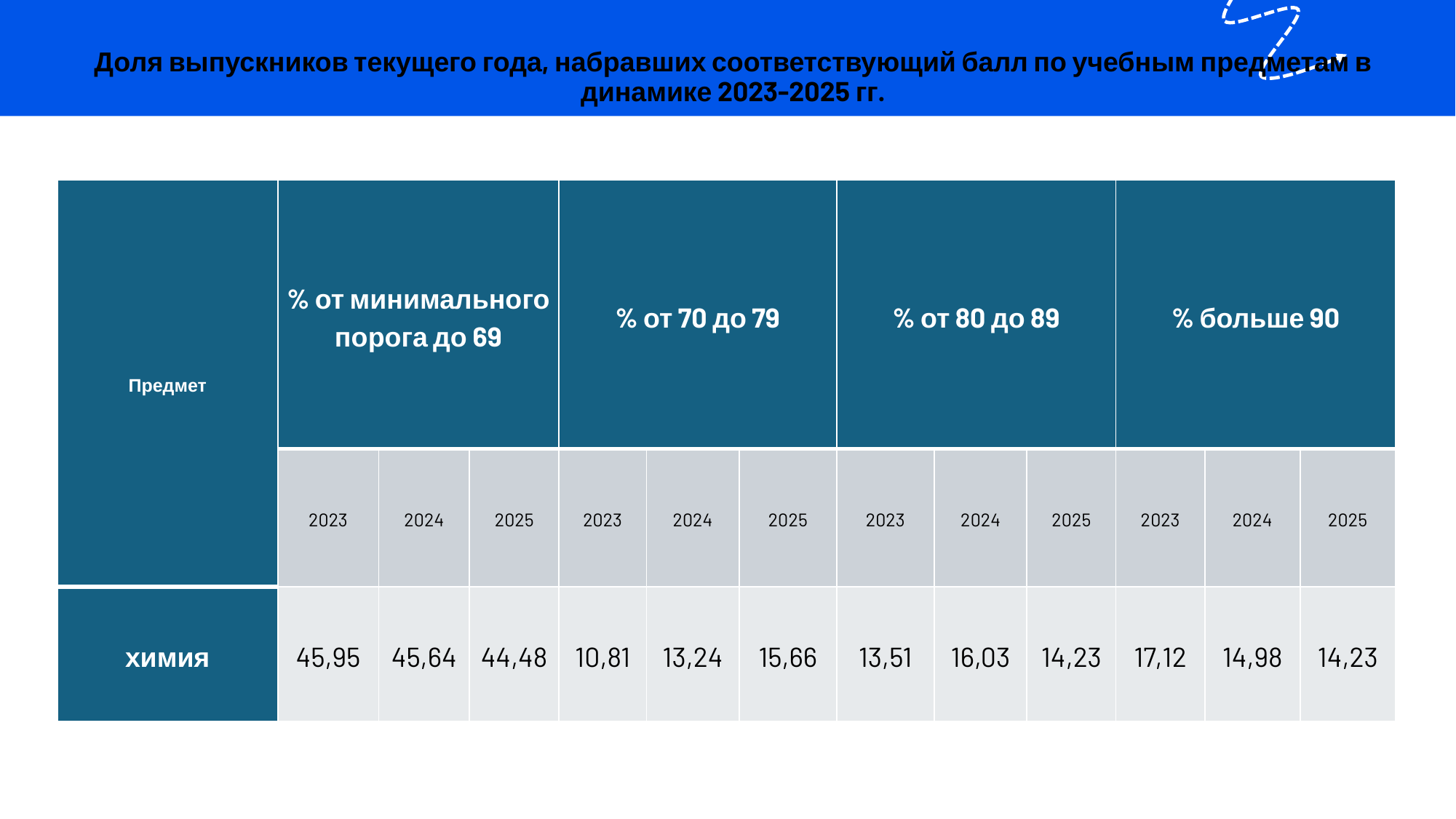

Доля выпускников текущего года, набравших соответствующий балл по учебным предметам в динамике 2023-2025 гг.

| Предмет | % от минимального порога до 69 |  |  | % от 70 до 79 |  |  | % от 80 до 89 |  |  | % больше 90 |  |  |
| --- | --- | --- | --- | --- | --- | --- | --- | --- | --- | --- | --- | --- |
|  | 2023 | 2024 | 2025 | 2023 | 2024 | 2025 | 2023 | 2024 | 2025 | 2023 | 2024 | 2025 |
| химия | 45,95 | 45,64 | 44,48 | 10,81 | 13,24 | 15,66 | 13,51 | 16,03 | 14,23 | 17,12 | 14,98 | 14,23 |